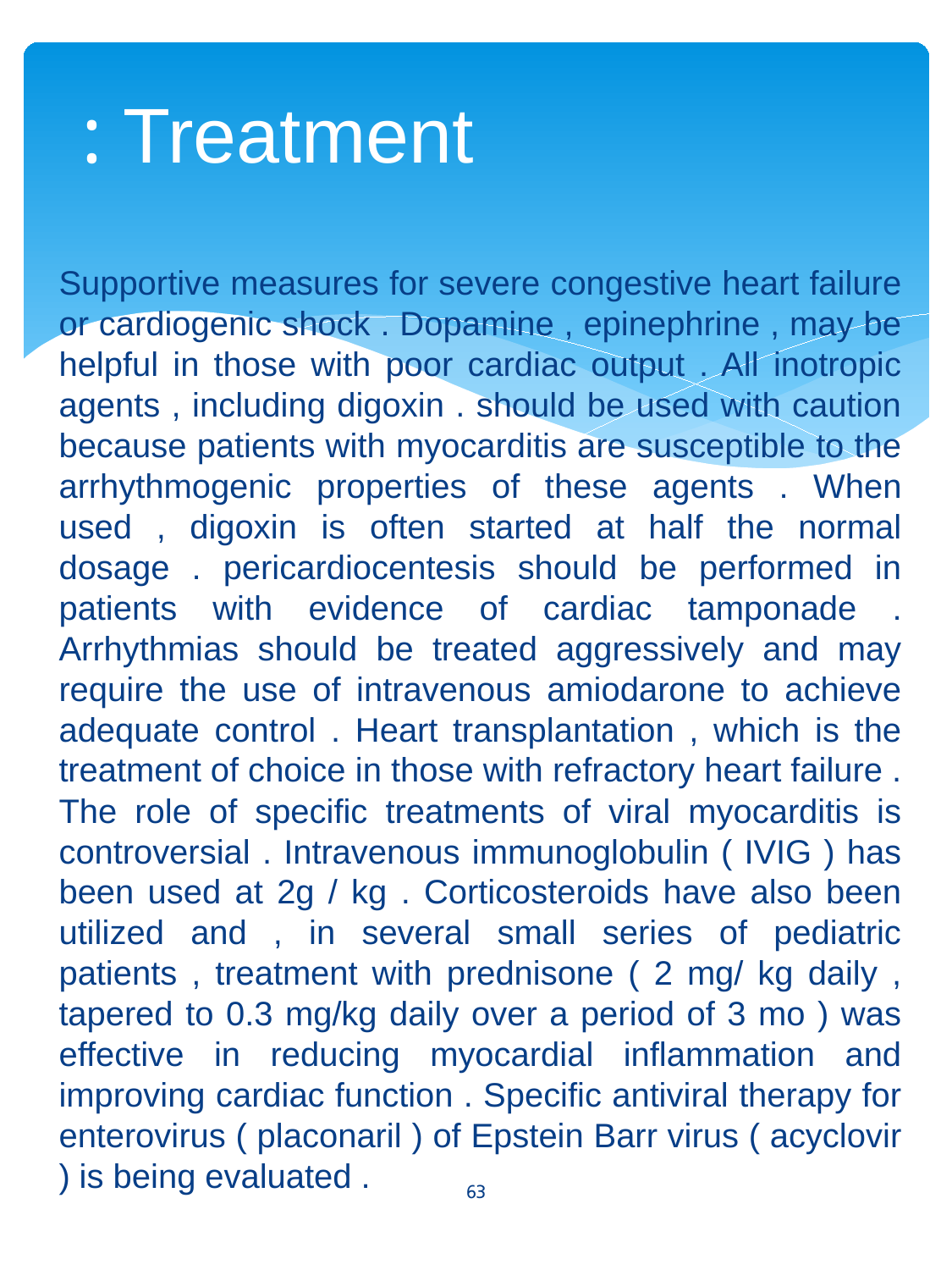

# Treatment :
Supportive measures for severe congestive heart failure or cardiogenic shock . Dopamine , epinephrine , may be helpful in those with poor cardiac output . All inotropic agents , including digoxin . should be used with caution because patients with myocarditis are susceptible to the arrhythmogenic properties of these agents . When used , digoxin is often started at half the normal dosage . pericardiocentesis should be performed in patients with evidence of cardiac tamponade . Arrhythmias should be treated aggressively and may require the use of intravenous amiodarone to achieve adequate control . Heart transplantation , which is the treatment of choice in those with refractory heart failure . The role of specific treatments of viral myocarditis is controversial . Intravenous immunoglobulin ( IVIG ) has been used at 2g / kg . Corticosteroids have also been utilized and , in several small series of pediatric patients , treatment with prednisone ( 2 mg/ kg daily , tapered to 0.3 mg/kg daily over a period of 3 mo ) was effective in reducing myocardial inflammation and improving cardiac function . Specific antiviral therapy for enterovirus ( placonaril ) of Epstein Barr virus ( acyclovir ) is being evaluated .

63